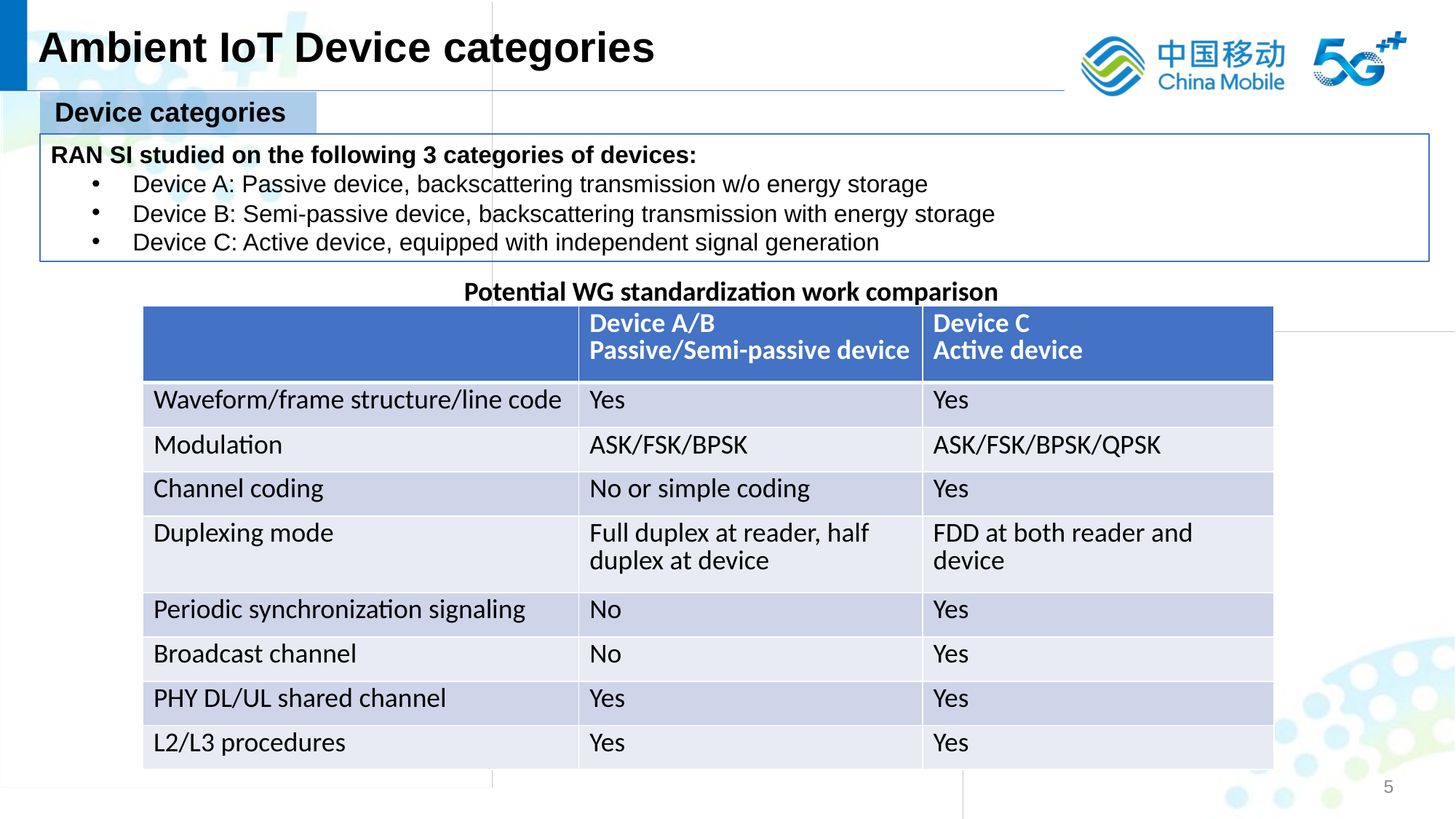

Ambient IoT Device categories
Device categories

RAN SI studied on the following 3 categories of devices:
Device A: Passive device, backscattering transmission w/o energy storage
Device B: Semi-passive device, backscattering transmission with energy storage
Device C: Active device, equipped with independent signal generation
Potential WG standardization work comparison
|  | Device A/B Passive/Semi-passive device | Device C Active device |
| --- | --- | --- |
| Waveform/frame structure/line code | Yes | Yes |
| Modulation | ASK/FSK/BPSK | ASK/FSK/BPSK/QPSK |
| Channel coding | No or simple coding | Yes |
| Duplexing mode | Full duplex at reader, half duplex at device | FDD at both reader and device |
| Periodic synchronization signaling | No | Yes |
| Broadcast channel | No | Yes |
| PHY DL/UL shared channel | Yes | Yes |
| L2/L3 procedures | Yes | Yes |
5